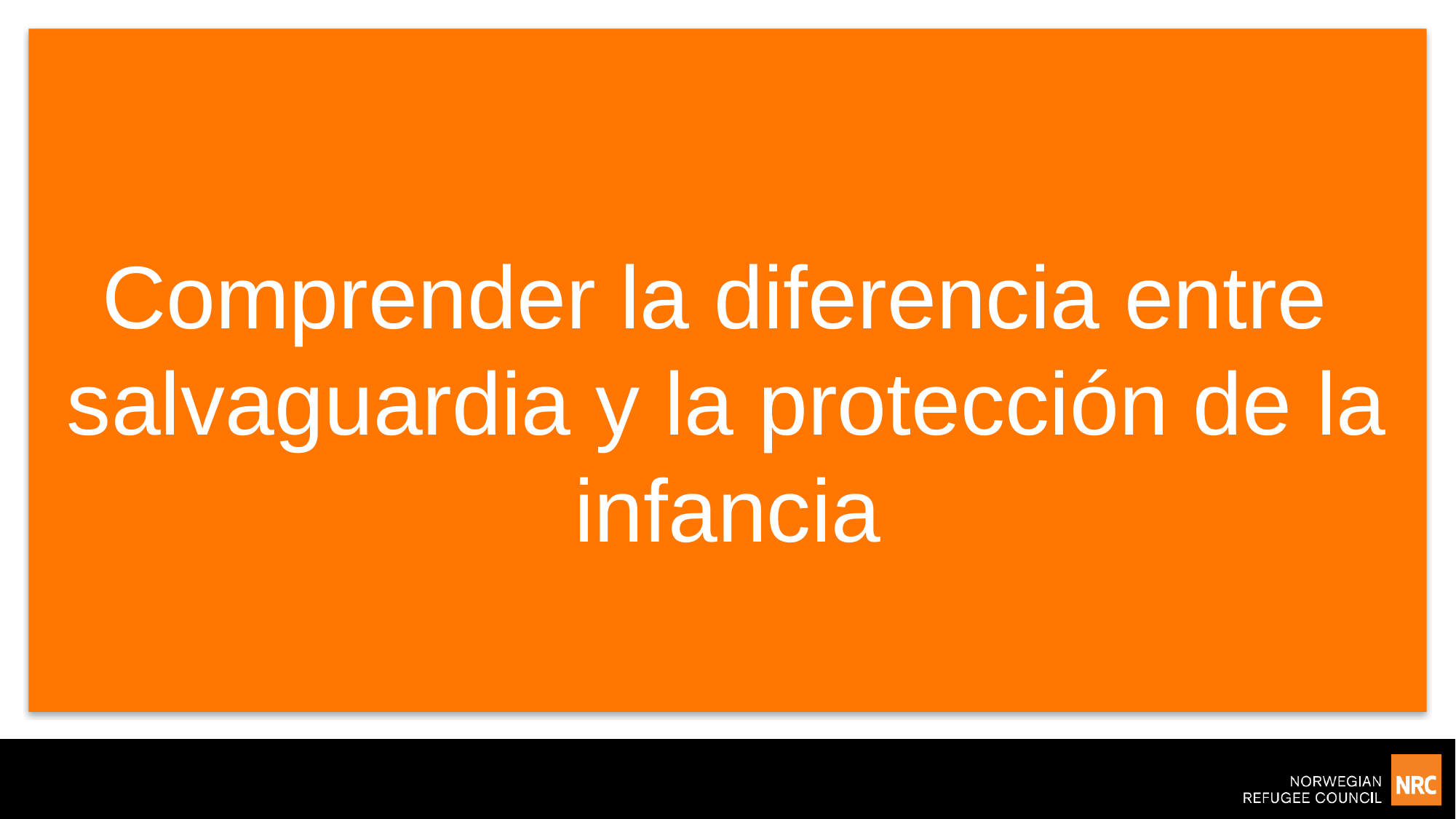

# Comprender la diferencia entre  salvaguardia y la protección de la infancia